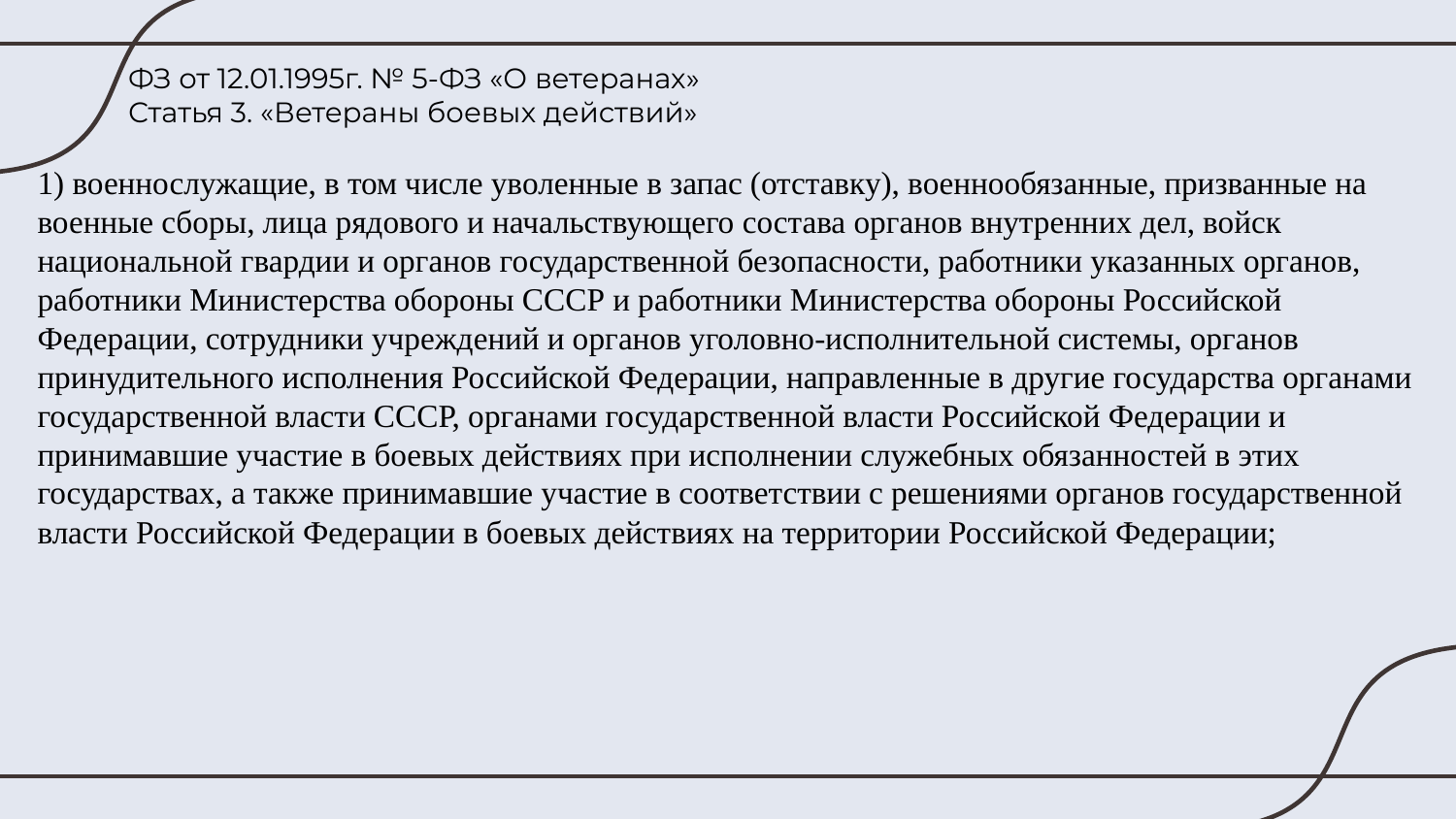

ФЗ от 12.01.1995г. № 5-ФЗ «О ветеранах»
Статья 3. «Ветераны боевых действий»

# 1) военнослужащие, в том числе уволенные в запас (отставку), военнообязанные, призванные на военные сборы, лица рядового и начальствующего состава органов внутренних дел, войск национальной гвардии и органов государственной безопасности, работники указанных органов, работники Министерства обороны СССР и работники Министерства обороны Российской Федерации, сотрудники учреждений и органов уголовно-исполнительной системы, органов принудительного исполнения Российской Федерации, направленные в другие государства органами государственной власти СССР, органами государственной власти Российской Федерации и принимавшие участие в боевых действиях при исполнении служебных обязанностей в этих государствах, а также принимавшие участие в соответствии с решениями органов государственной власти Российской Федерации в боевых действиях на территории Российской Федерации;